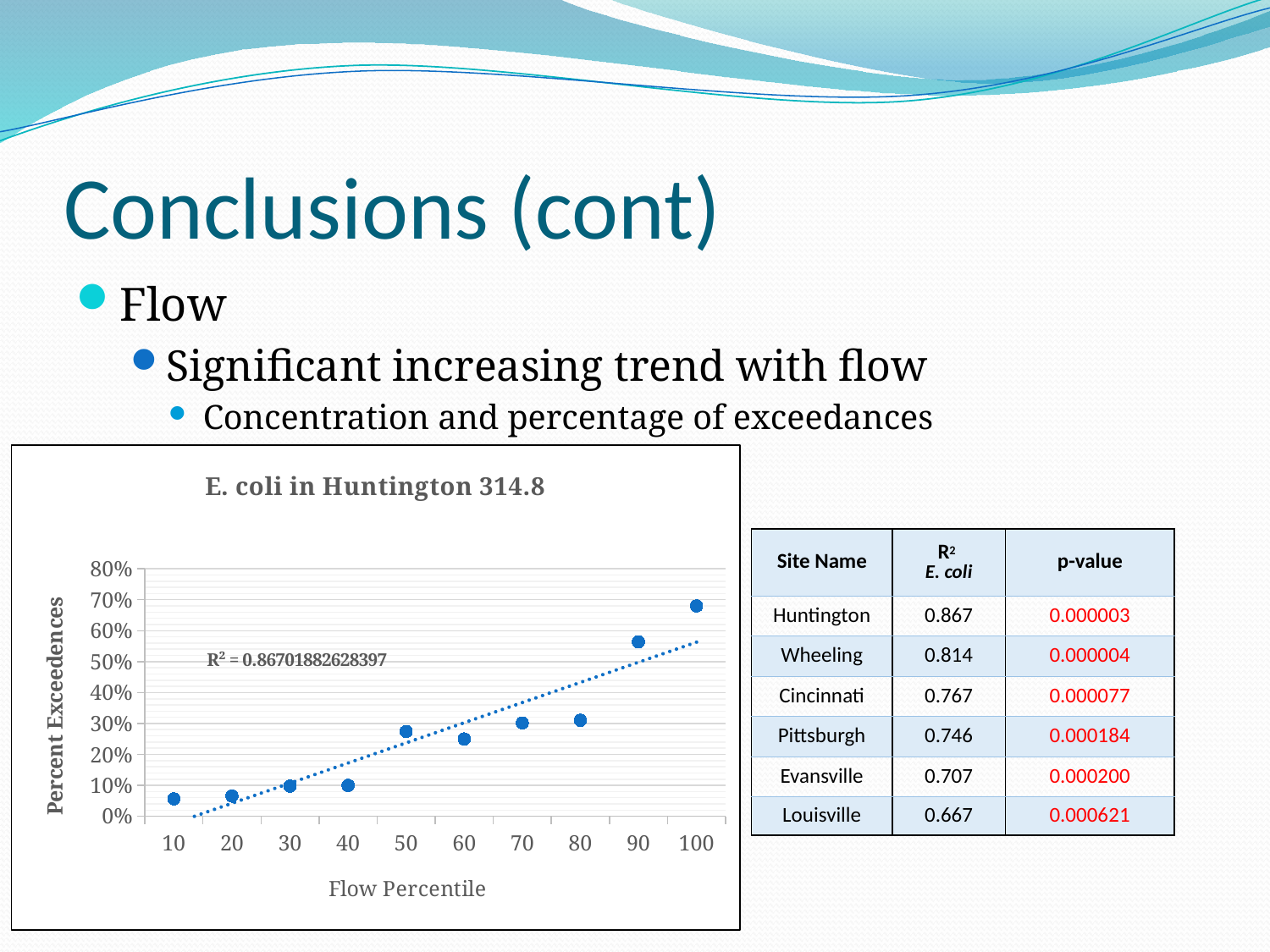

# Conclusions (cont)
Flow
Significant increasing trend with flow
Concentration and percentage of exceedances

### Chart: E. coli in Huntington 314.8

| Category |  |
|---|---|
| 10 | 0.05645161290322584 |
| 20 | 0.06542056074766357 |
| 30 | 0.09782608695652174 |
| 40 | 0.1 |
| 50 | 0.27419354838709675 |
| 60 | 0.25 |
| 70 | 0.30188679245283057 |
| 80 | 0.3103448275862071 |
| 90 | 0.5641025641025638 |
| 100 | 0.6800000000000004 |
| Site Name | R2  E. coli | p-value |
| --- | --- | --- |
| Huntington | 0.867 | 0.000003 |
| Wheeling | 0.814 | 0.000004 |
| Cincinnati | 0.767 | 0.000077 |
| Pittsburgh | 0.746 | 0.000184 |
| Evansville | 0.707 | 0.000200 |
| Louisville | 0.667 | 0.000621 |